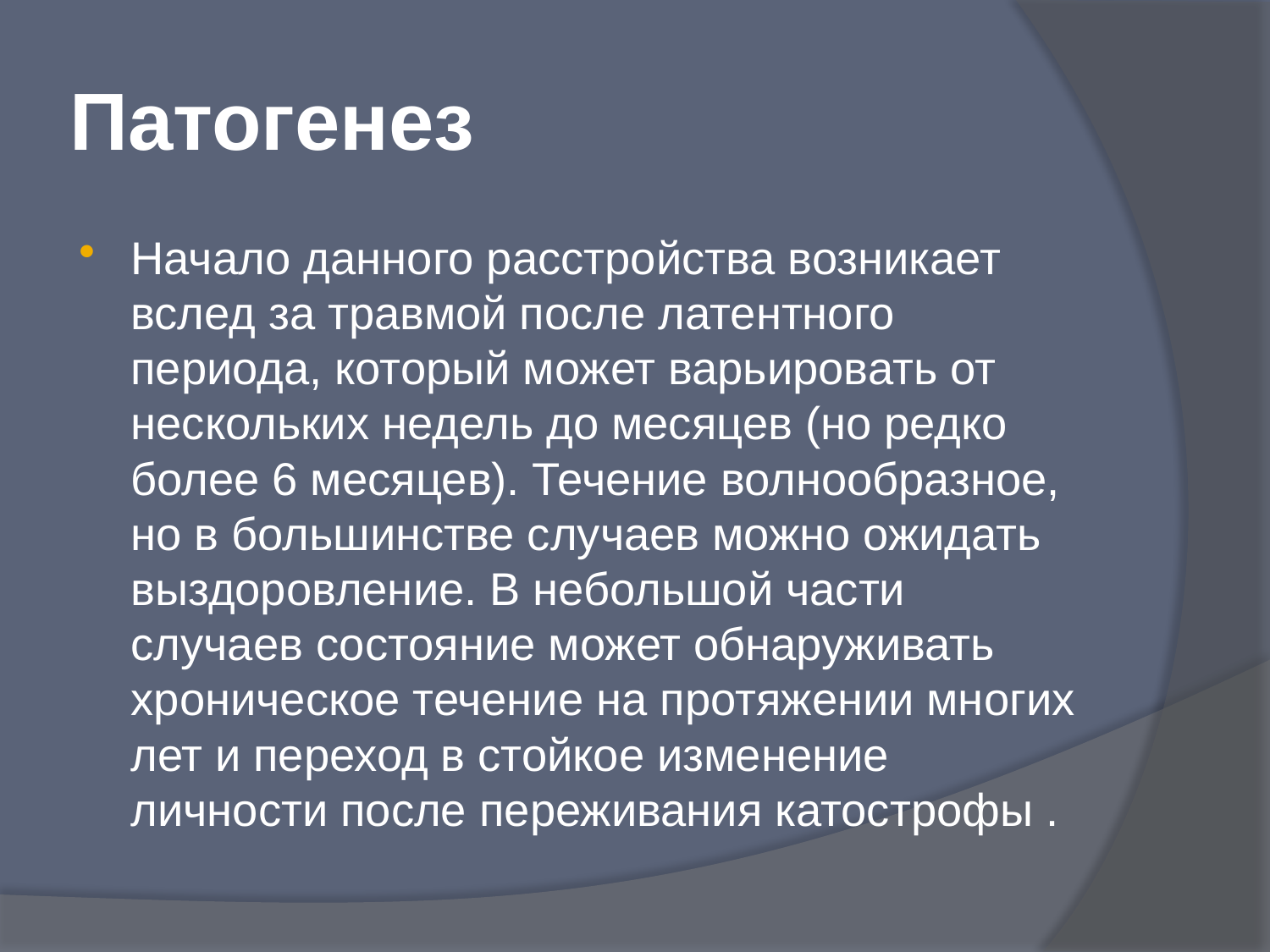

# Патогенез
Начало данного расстройства возникает вслед за травмой после латентного периода, который может варьировать от нескольких недель до месяцев (но редко более 6 месяцев). Течение волнообразное, но в большинстве случаев можно ожидать выздоровление. В небольшой части случаев состояние может обнаруживать хроническое течение на протяжении многих лет и переход в стойкое изменение личности после переживания катострофы .